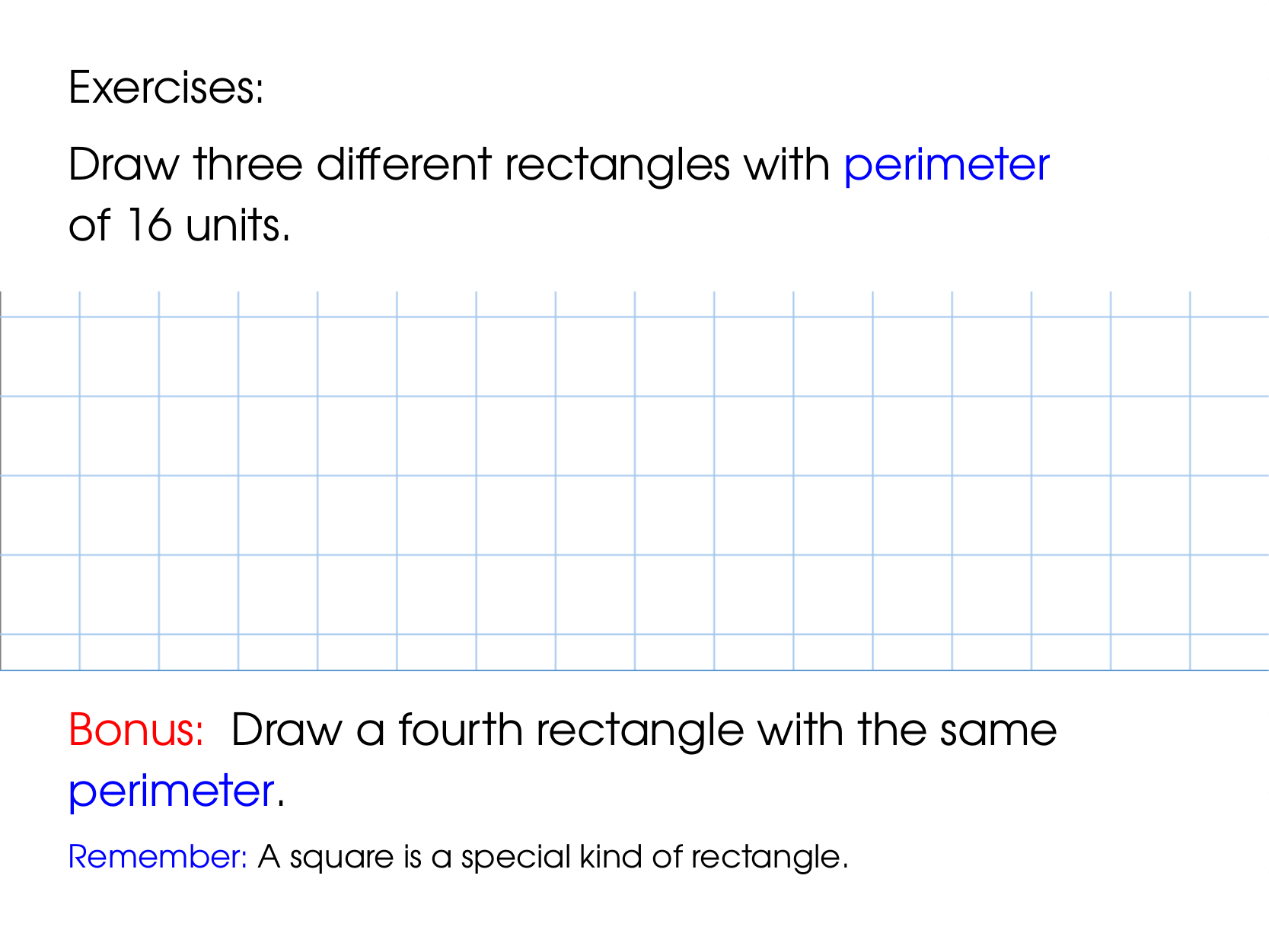

Exercises:
Draw three different rectangles with perimeter
of 16 units.

Bonus:  Draw a fourth rectangle with the same perimeter.
Remember: A square is a special kind of rectangle.